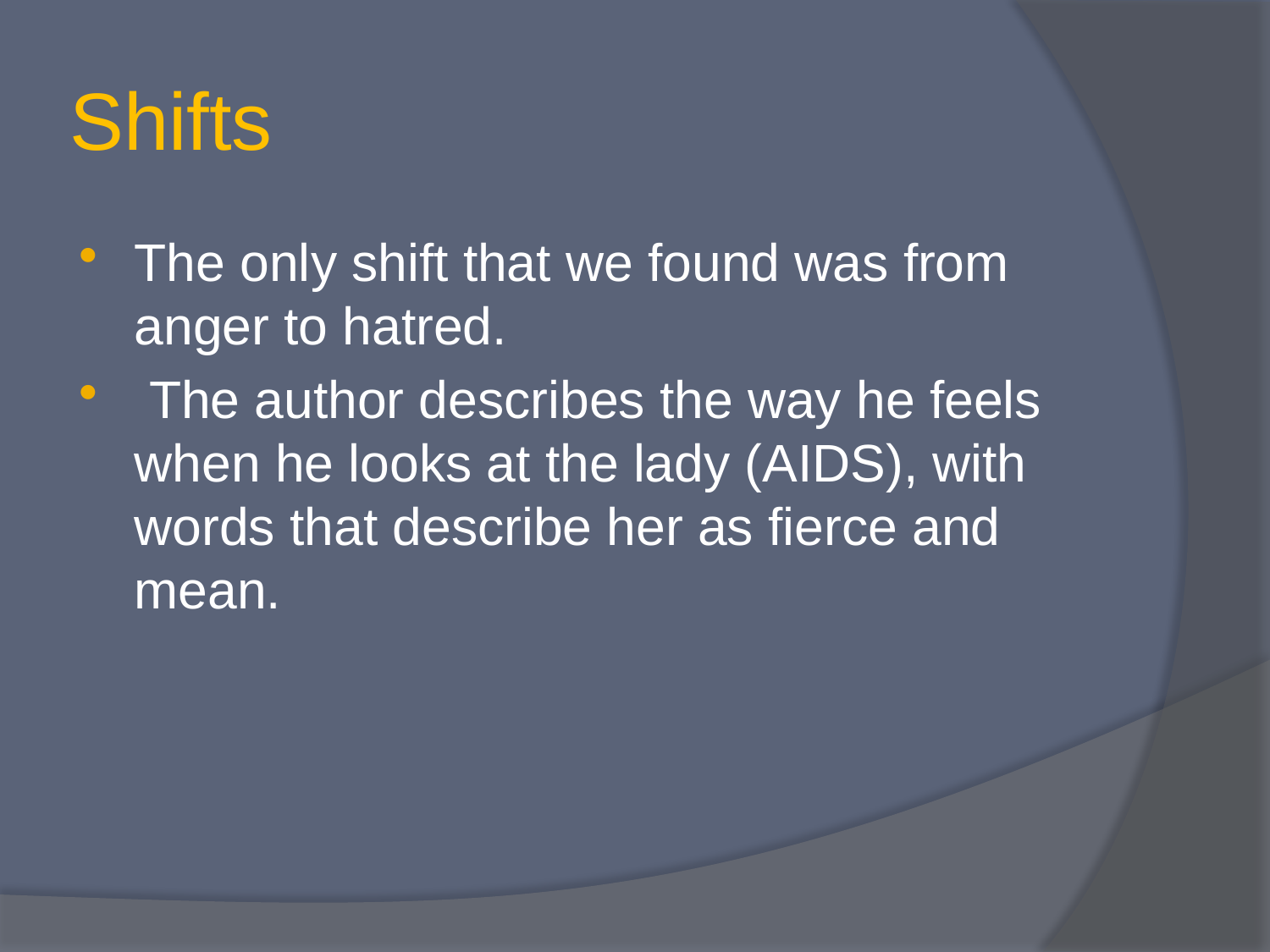

# Shifts
The only shift that we found was from anger to hatred.
 The author describes the way he feels when he looks at the lady (AIDS), with words that describe her as fierce and mean.